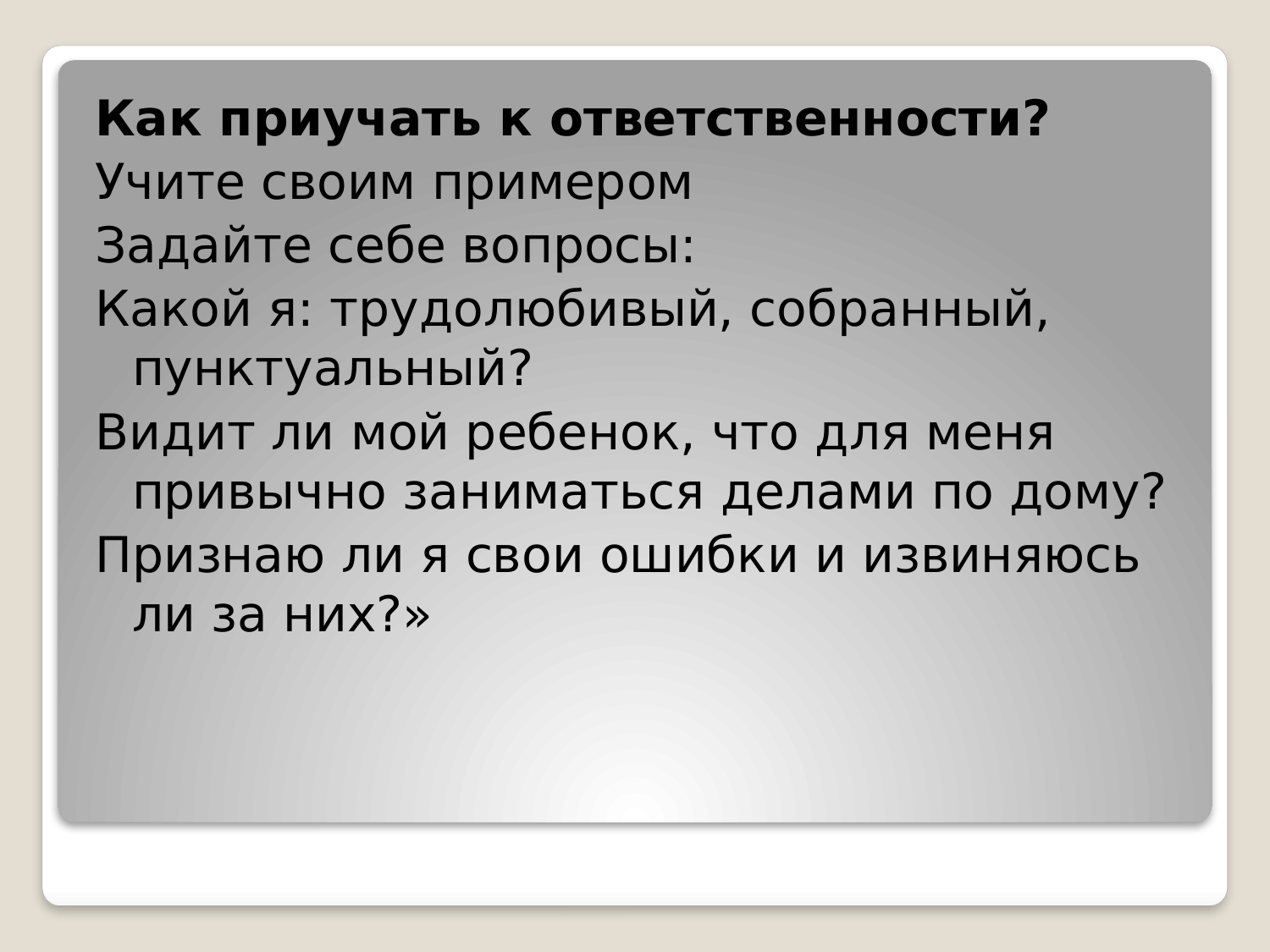

Как приучать к ответственности?
Учите своим примером
Задайте себе вопросы:
Какой я: трудолюбивый, собранный, пунктуальный?
Видит ли мой ребенок, что для меня привычно заниматься делами по дому?
Признаю ли я свои ошибки и извиняюсь ли за них?»
#